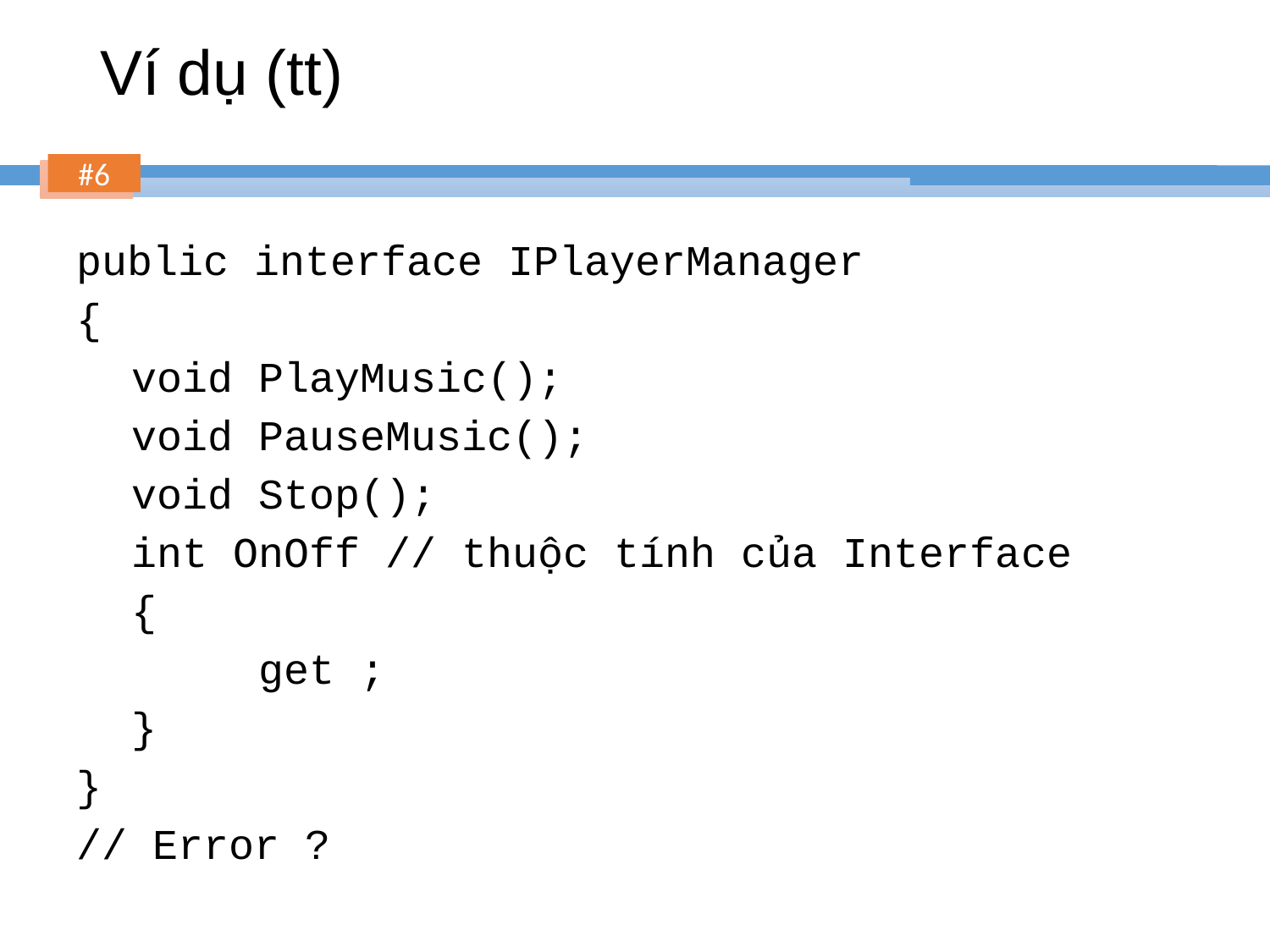

# Ví dụ (tt)
public interface IPlayerManager
{
void PlayMusic();
void PauseMusic();
void Stop();
int OnOff // thuộc tính của Interface
{
	get ;
}
}
// Error ?
6